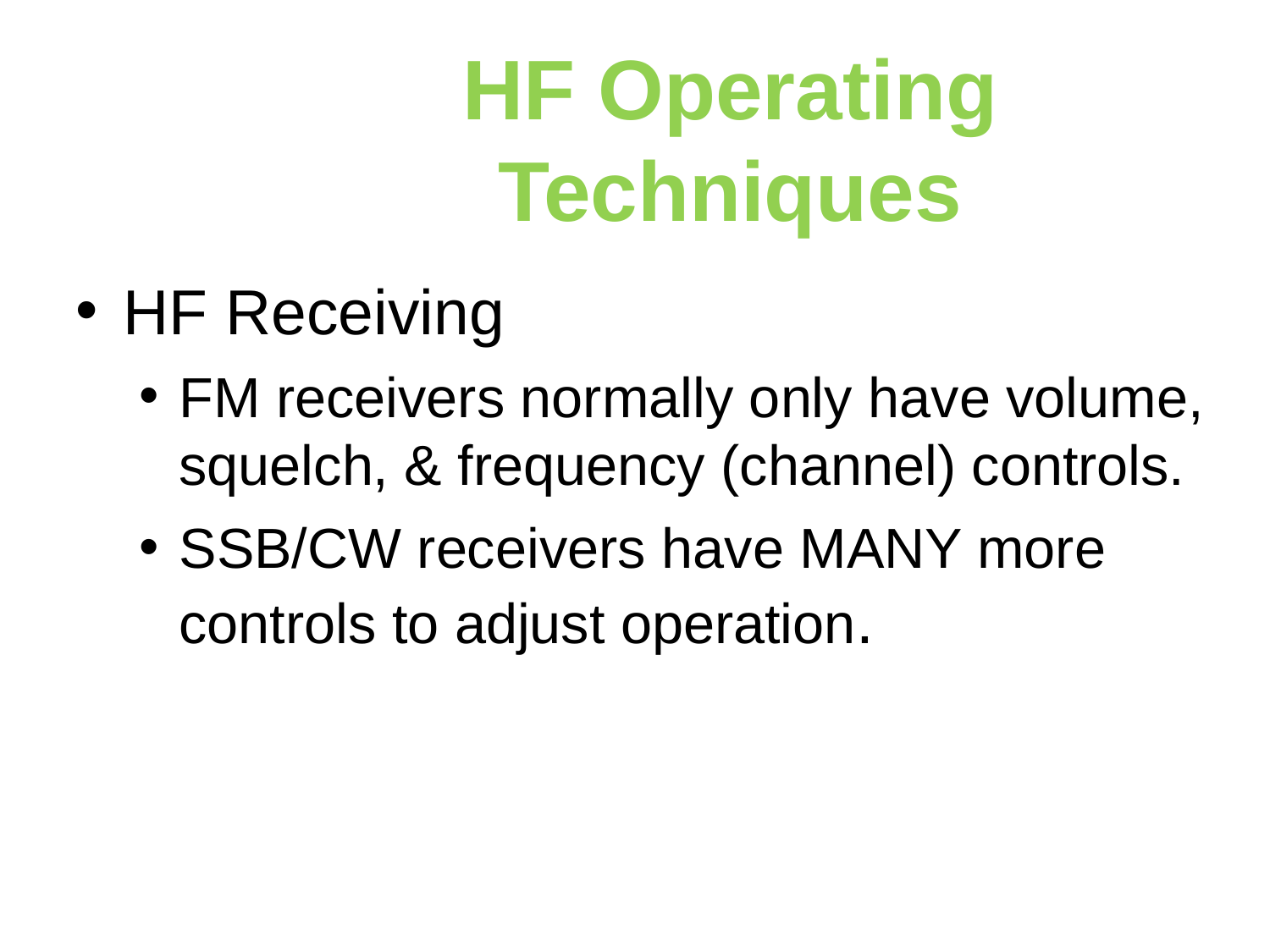

HF Operating Techniques
HF Receiving
FM receivers normally only have volume, squelch, & frequency (channel) controls.
SSB/CW receivers have MANY more controls to adjust operation.